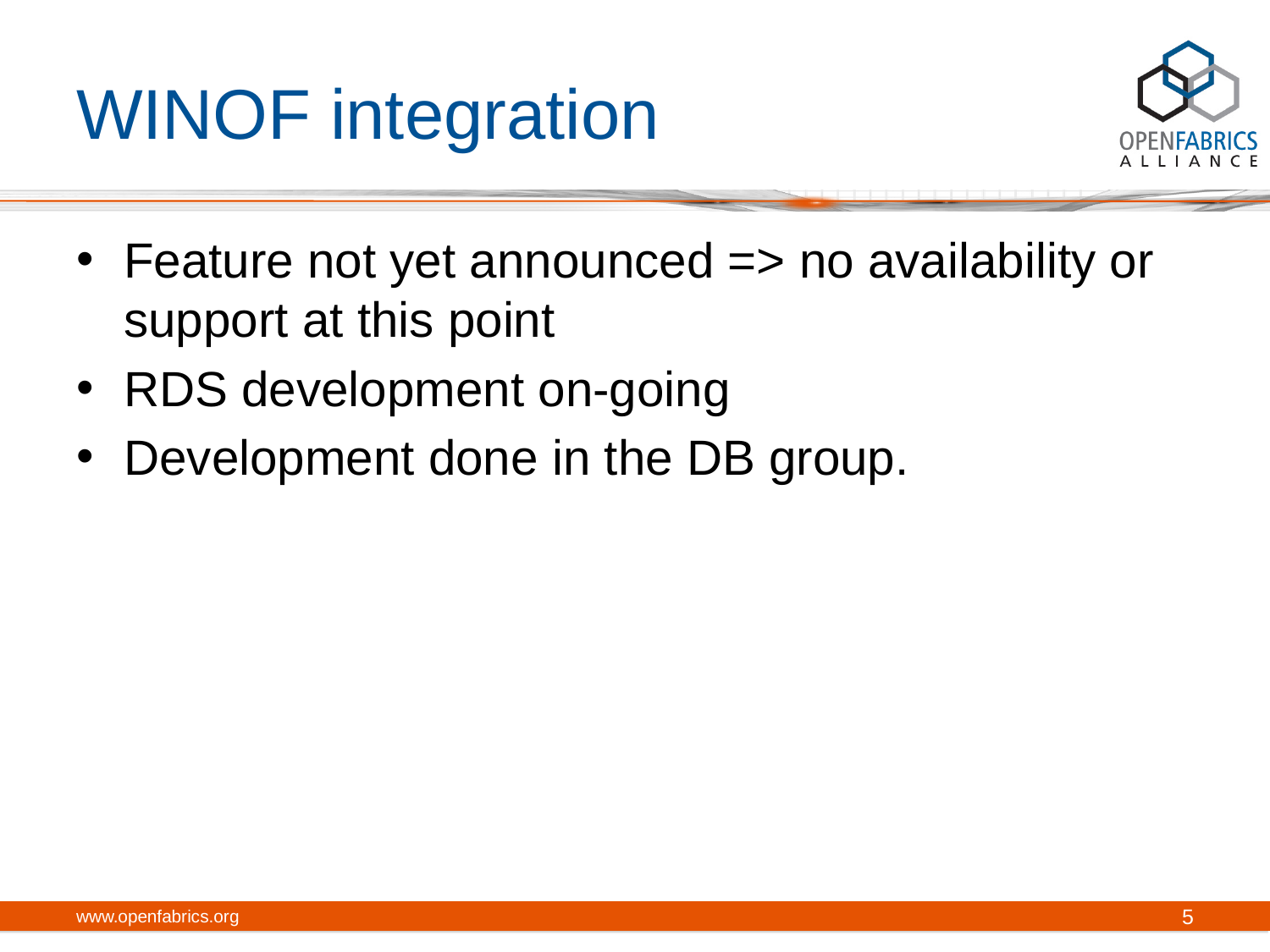

# WINOF integration
Feature not yet announced => no availability or support at this point
RDS development on-going
Development done in the DB group.

www.openfabrics.org
5